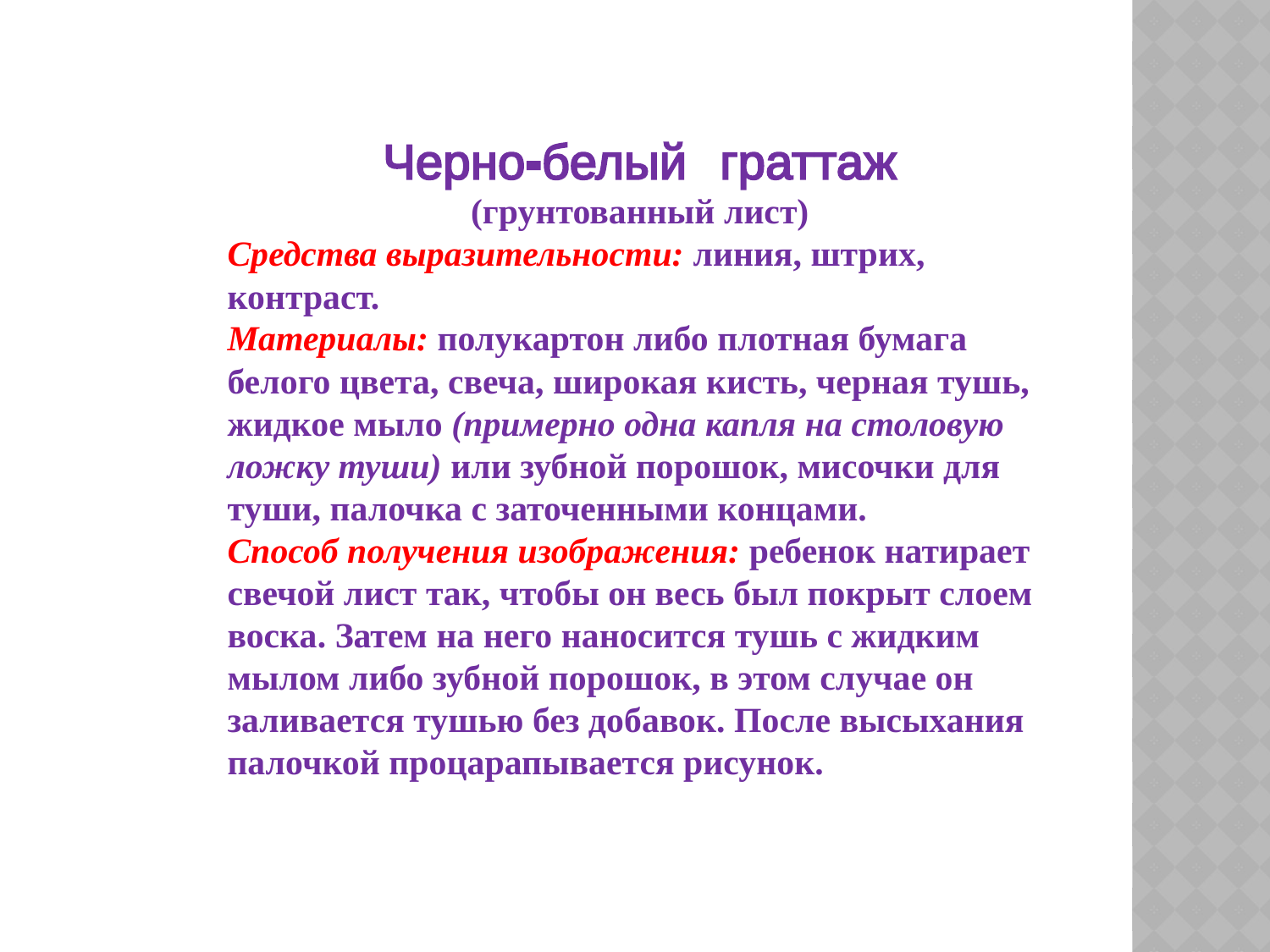

Черно-белый  граттаж
(грунтованный лист)
Средства выразительности: линия, штрих, контраст.
Материалы: полукартон либо плотная бумага белого цвета, свеча, широкая кисть, черная тушь, жидкое мыло (примерно одна капля на столовую ложку туши) или зубной порошок, мисочки для туши, палочка с заточенными концами.
Способ получения изображения: ребенок натирает свечой лист так, чтобы он весь был покрыт слоем воска. Затем на него наносится тушь с жидким мылом либо зубной порошок, в этом случае он заливается тушью без добавок. После высыхания палочкой процарапывается рисунок.